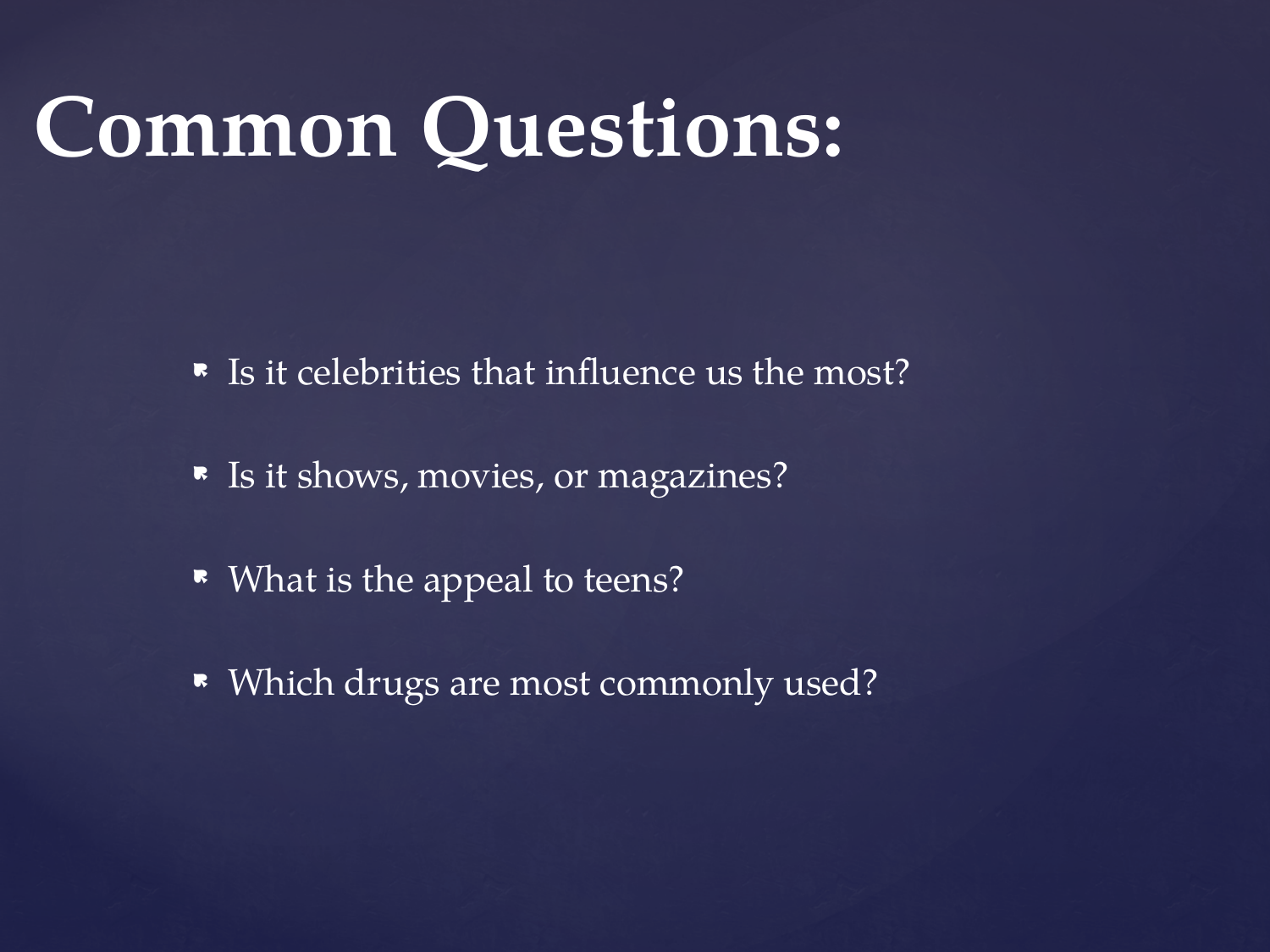

# Common Questions:
Is it celebrities that influence us the most?

Is it shows, movies, or magazines?

What is the appeal to teens?

Which drugs are most commonly used?